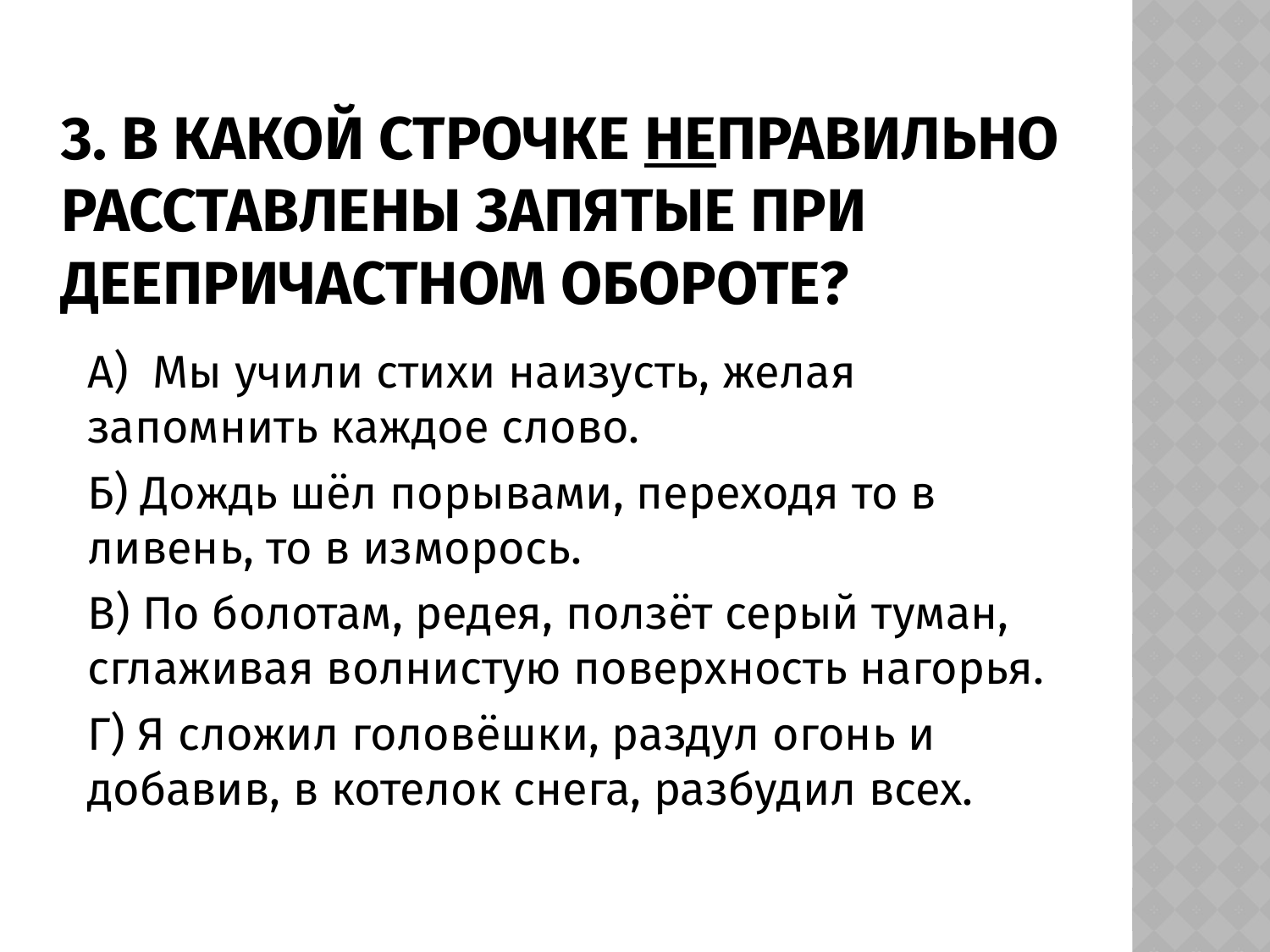

# 3. В какой строчке неправильно расставлены запятые при деепричастном обороте?
А)  Мы учили стихи наизусть, желая запомнить каждое слово.
Б) Дождь шёл порывами, переходя то в ливень, то в изморось.
В) По болотам, редея, ползёт серый туман, сглаживая волнистую поверхность нагорья.
Г) Я сложил головёшки, раздул огонь и добавив, в котелок снега, разбудил всех.